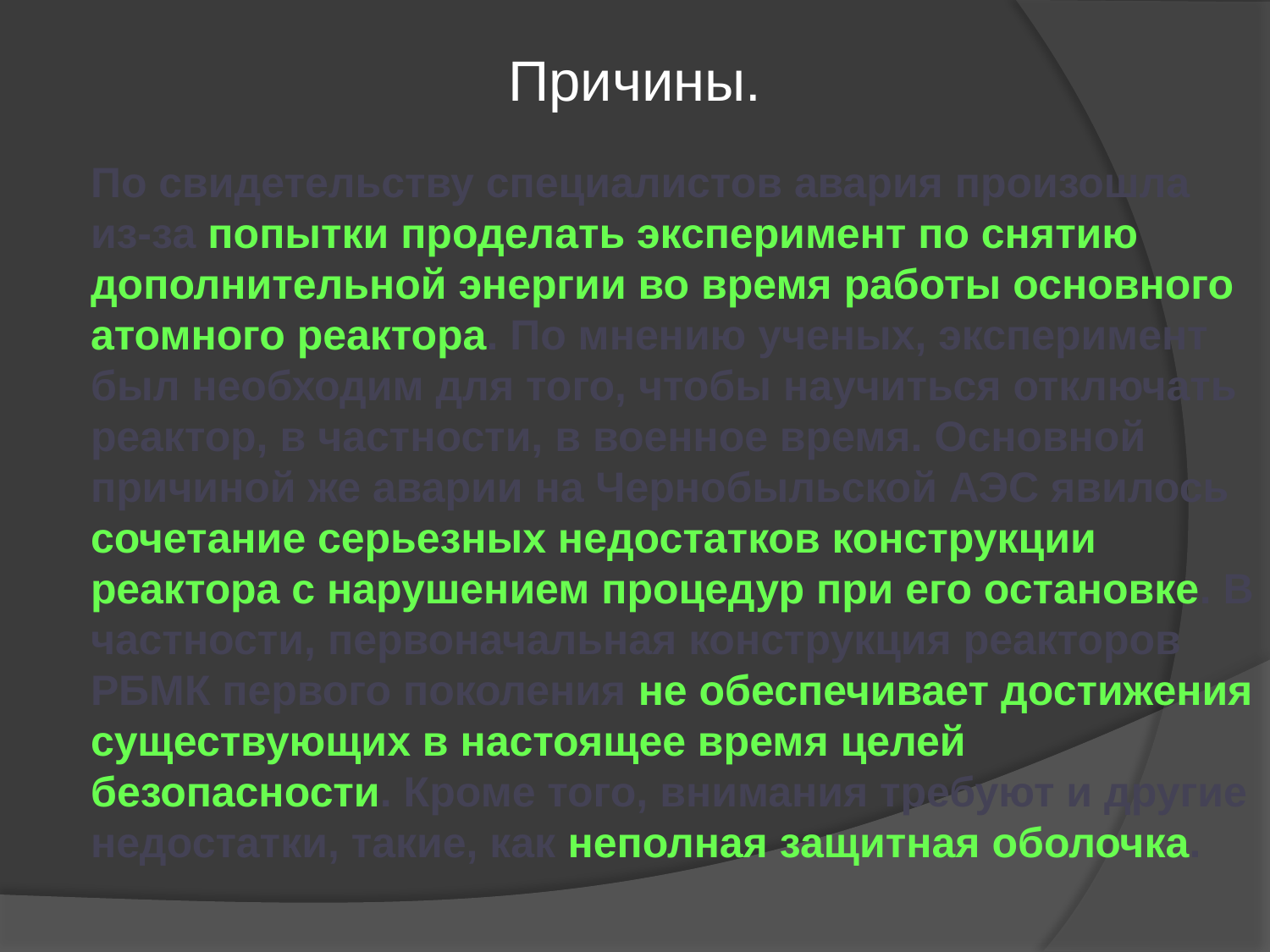

# Причины.
	По свидетельству специалистов авария произошла из-за попытки проделать эксперимент по снятию дополнительной энергии во время работы основного атомного реактора. По мнению ученых, эксперимент был необходим для того, чтобы научиться отключать реактор, в частности, в военное время. Основной причиной же аварии на Чернобыльской АЭС явилось сочетание серьезных недостатков конструкции реактора с нарушением процедур при его остановке. В частности, первоначальная конструкция реакторов РБМК первого поколения не обеспечивает достижения существующих в настоящее время целей безопасности. Кроме того, внимания требуют и другие недостатки, такие, как неполная защитная оболочка.